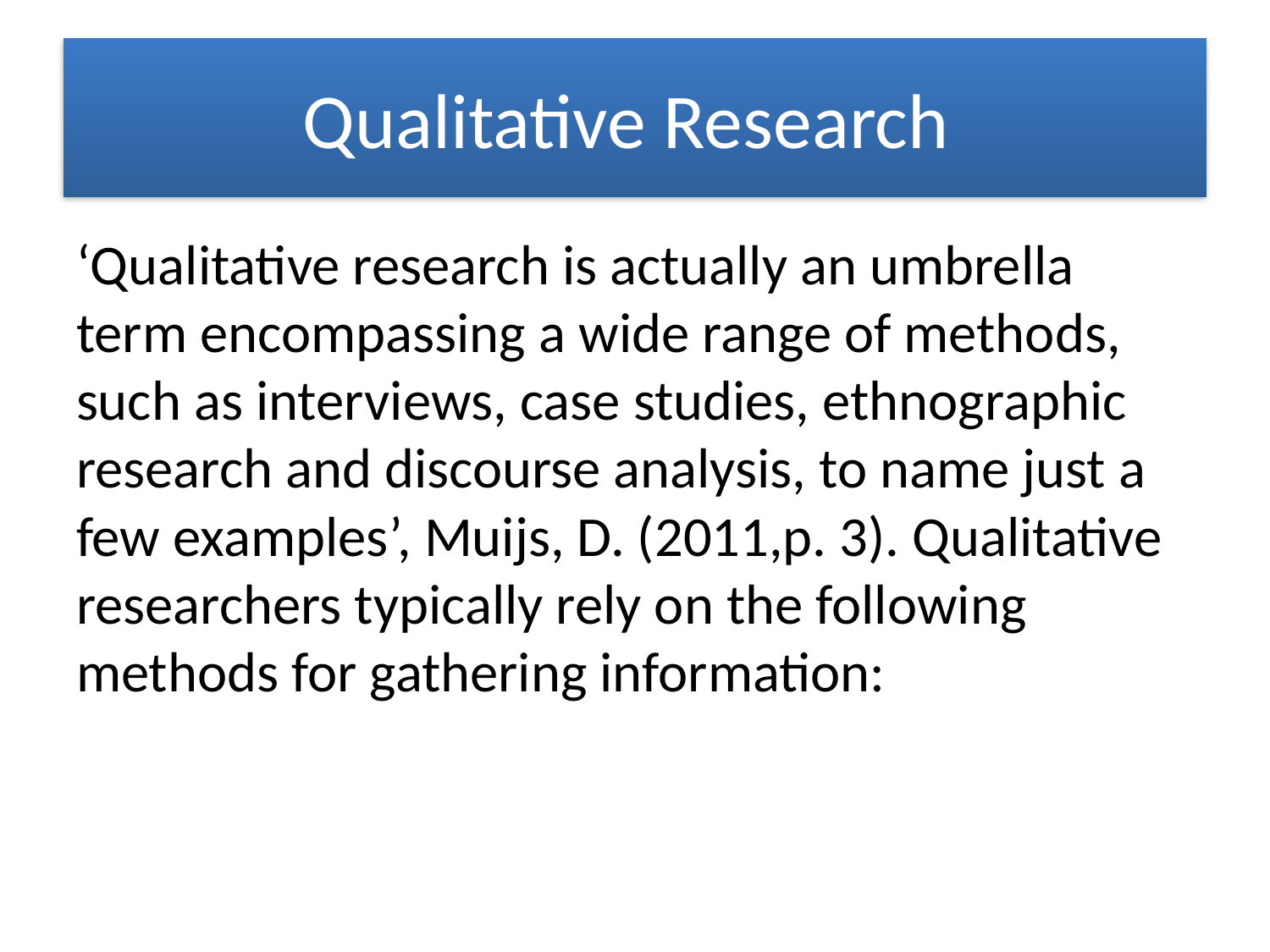

# Qualitative Research
‘Qualitative research is actually an umbrella term encompassing a wide range of methods, such as interviews, case studies, ethnographic research and discourse analysis, to name just a few examples’, Muijs, D. (2011,p. 3). Qualitative researchers typically rely on the following methods for gathering information: